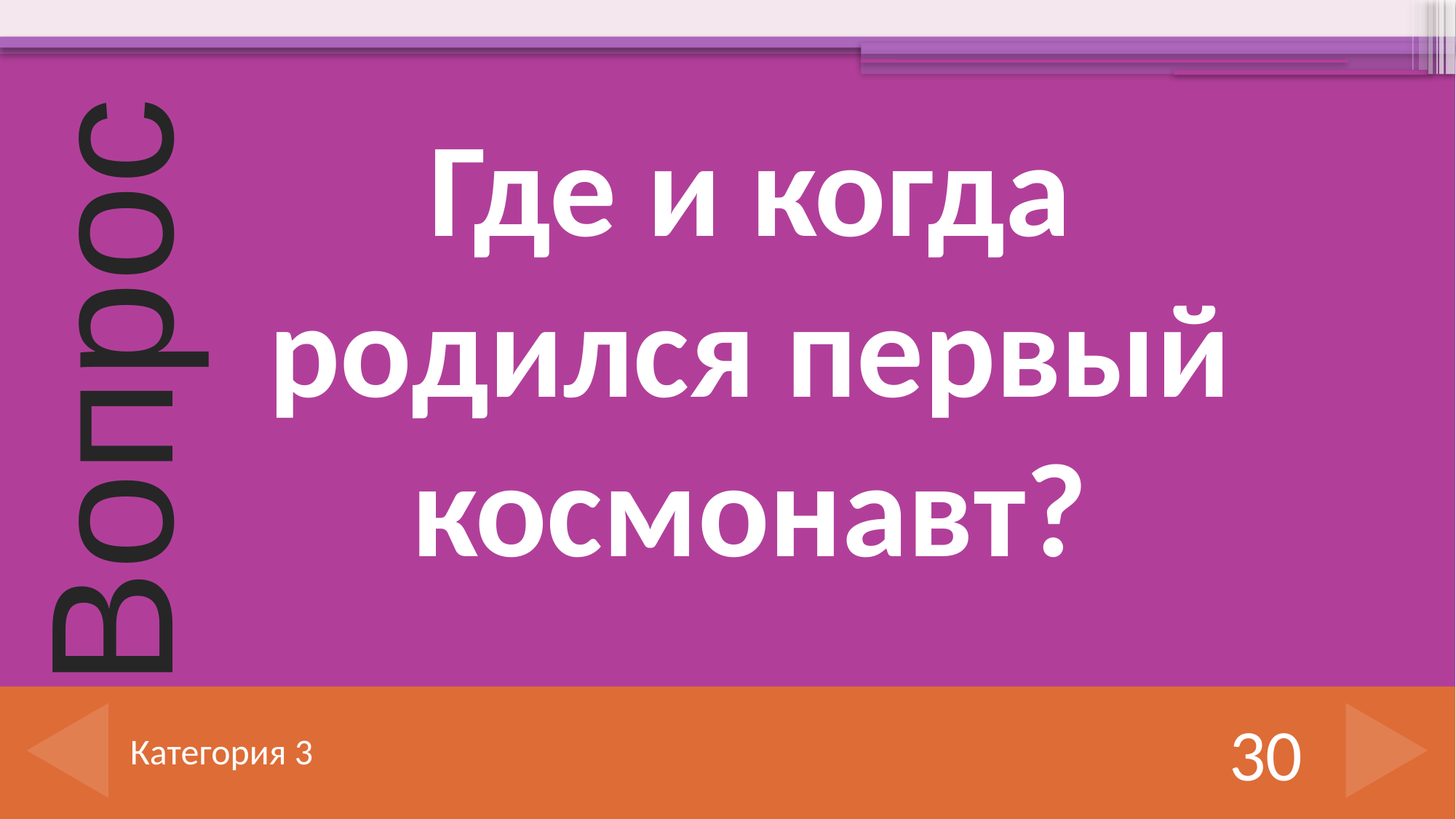

Где и когда родился первый космонавт?
# Категория 3
30